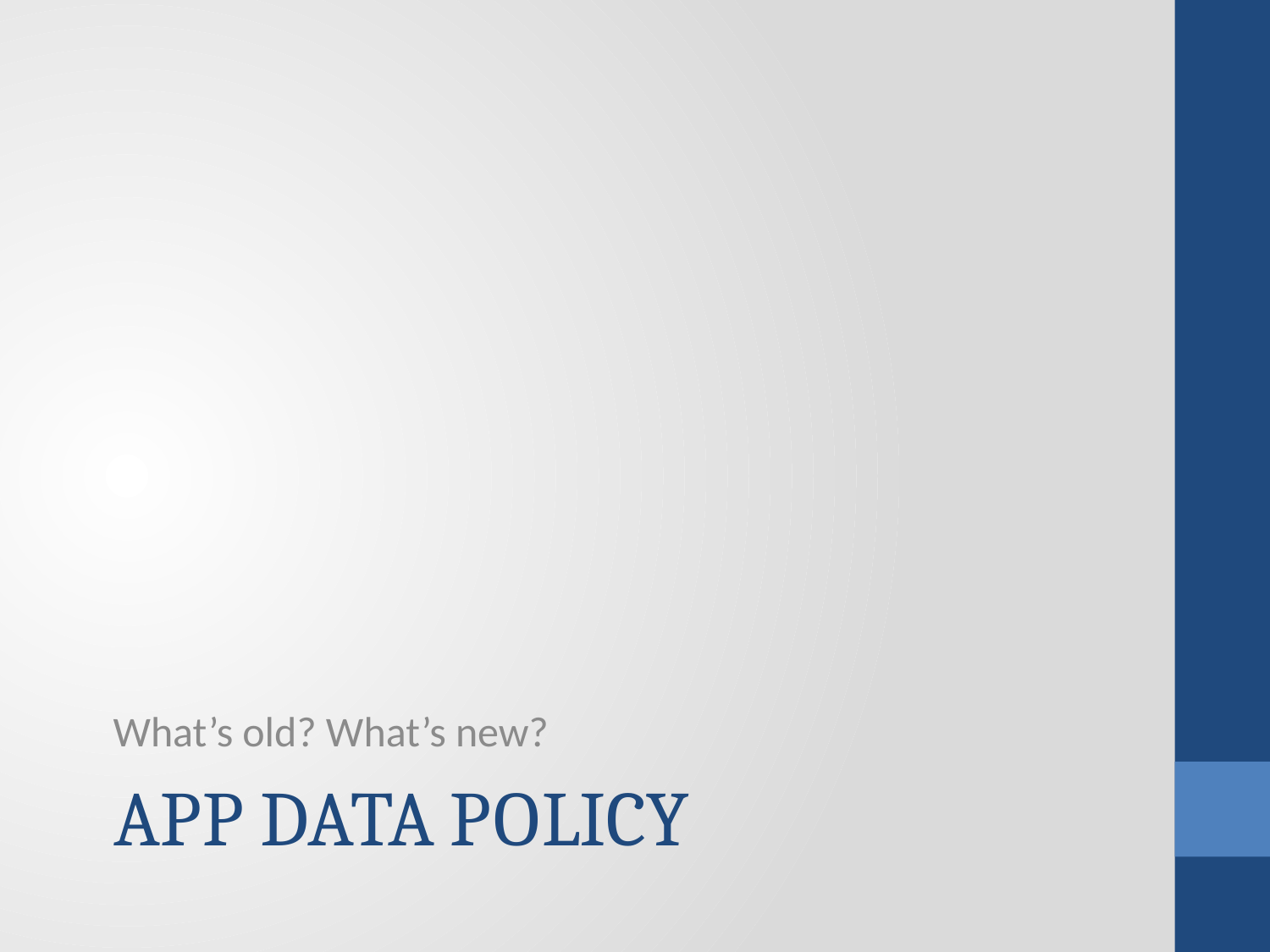

What’s old? What’s new?
# APP Data Policy